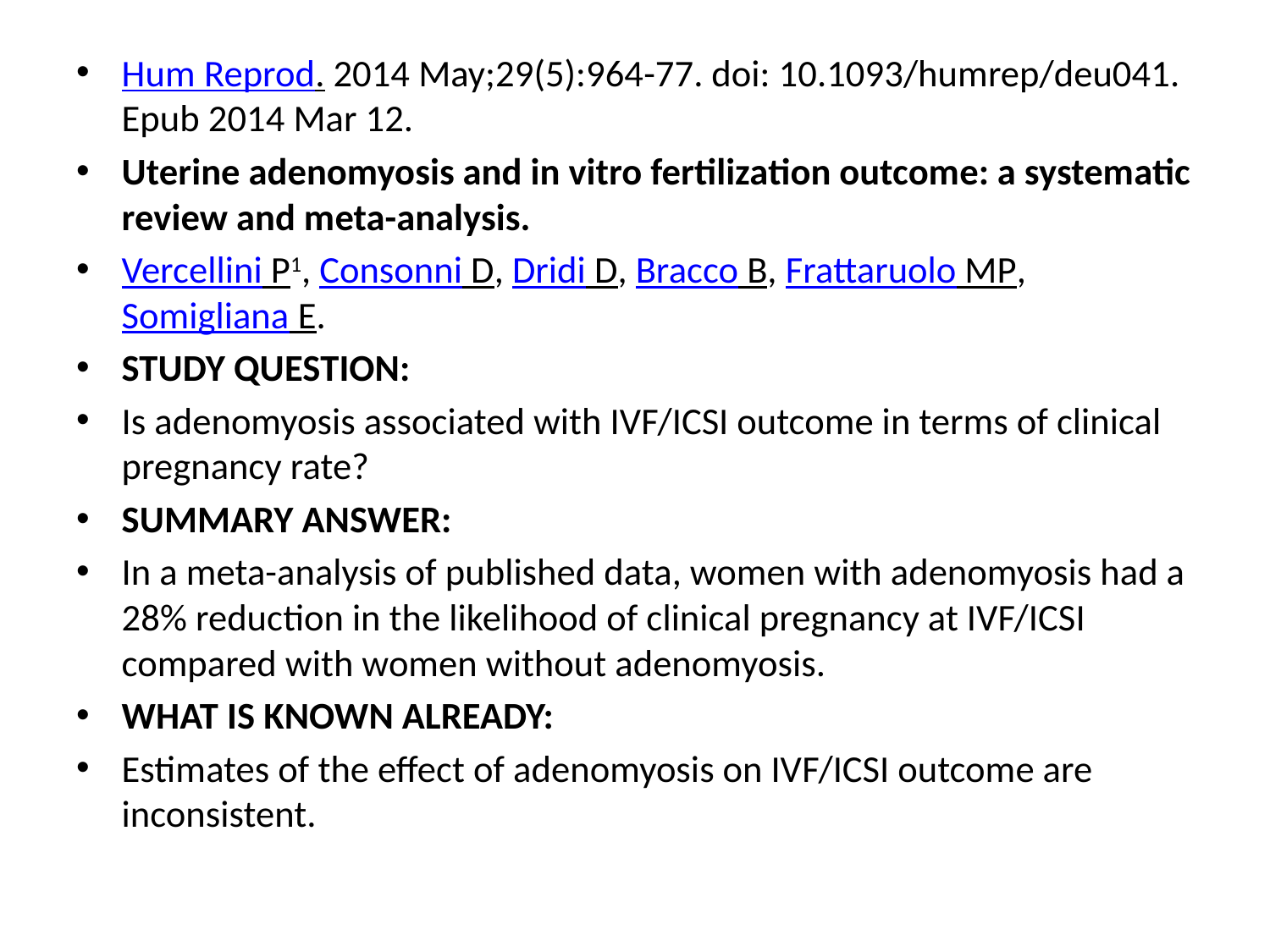

#
Hum Reprod. 2014 May;29(5):964-77. doi: 10.1093/humrep/deu041. Epub 2014 Mar 12.
Uterine adenomyosis and in vitro fertilization outcome: a systematic review and meta-analysis.
Vercellini P1, Consonni D, Dridi D, Bracco B, Frattaruolo MP, Somigliana E.
STUDY QUESTION:
Is adenomyosis associated with IVF/ICSI outcome in terms of clinical pregnancy rate?
SUMMARY ANSWER:
In a meta-analysis of published data, women with adenomyosis had a 28% reduction in the likelihood of clinical pregnancy at IVF/ICSI compared with women without adenomyosis.
WHAT IS KNOWN ALREADY:
Estimates of the effect of adenomyosis on IVF/ICSI outcome are inconsistent.